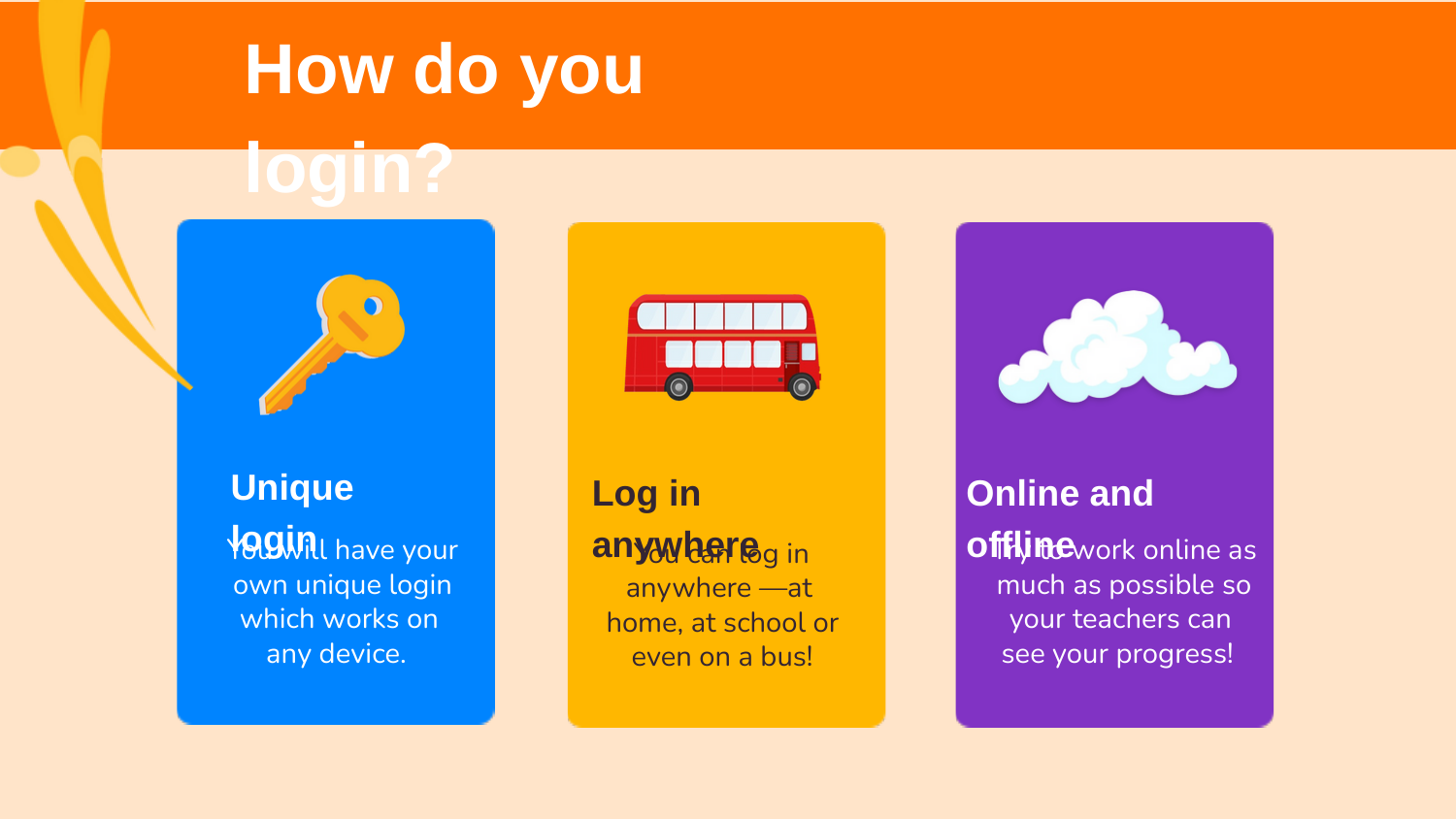

How do you login?

Unique login
Log in anywhere
Online and offline
You will have your own unique login which works on
Try to work online as much as possible so your teachers can
You can log in
anywhere —at
home, at school or
any device.
see your progress!
even on a bus!